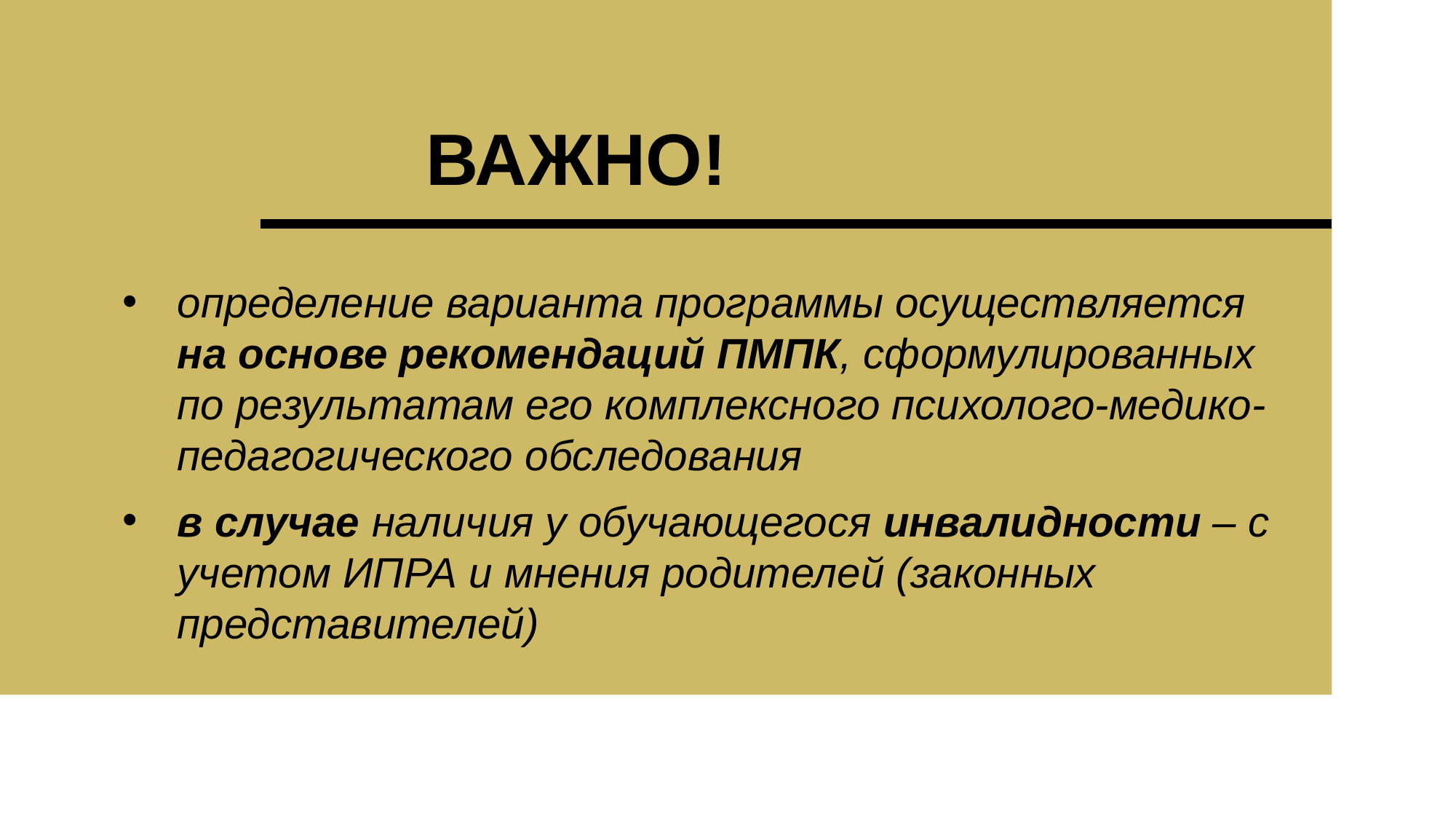

ВАЖНО!
#
определение варианта программы осуществляется на основе рекомендаций ПМПК, сформулированных по результатам его комплексного психолого-медико-педагогического обследования
в случае наличия у обучающегося инвалидности – с учетом ИПРА и мнения родителей (законных представителей)